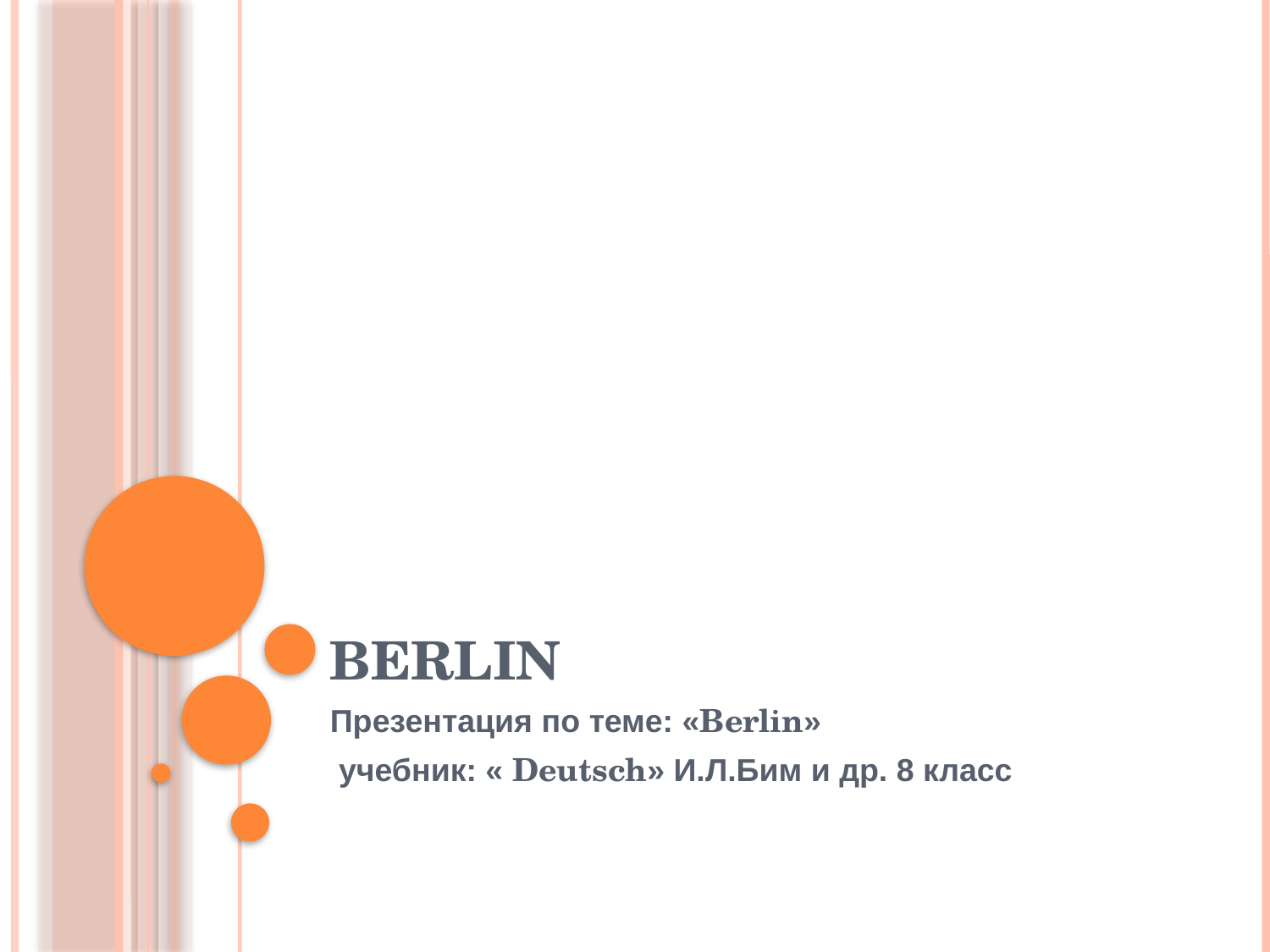

# Berlin
Презентация по теме: «Berlin»
 учебник: « Deutsch» И.Л.Бим и др. 8 класс